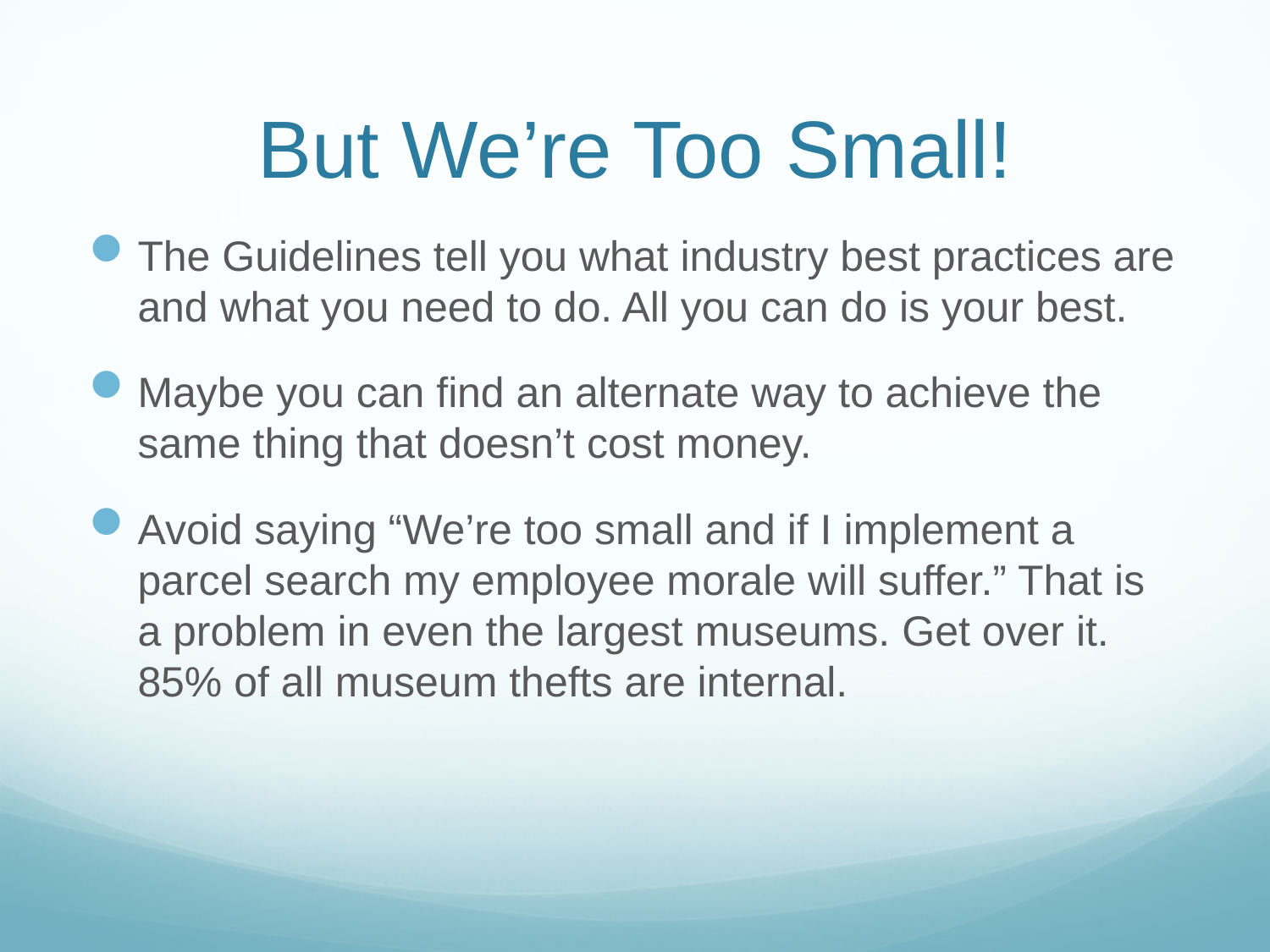

# But We’re Too Small!
The Guidelines tell you what industry best practices are and what you need to do. All you can do is your best.
Maybe you can find an alternate way to achieve the same thing that doesn’t cost money.
Avoid saying “We’re too small and if I implement a parcel search my employee morale will suffer.” That is a problem in even the largest museums. Get over it. 85% of all museum thefts are internal.